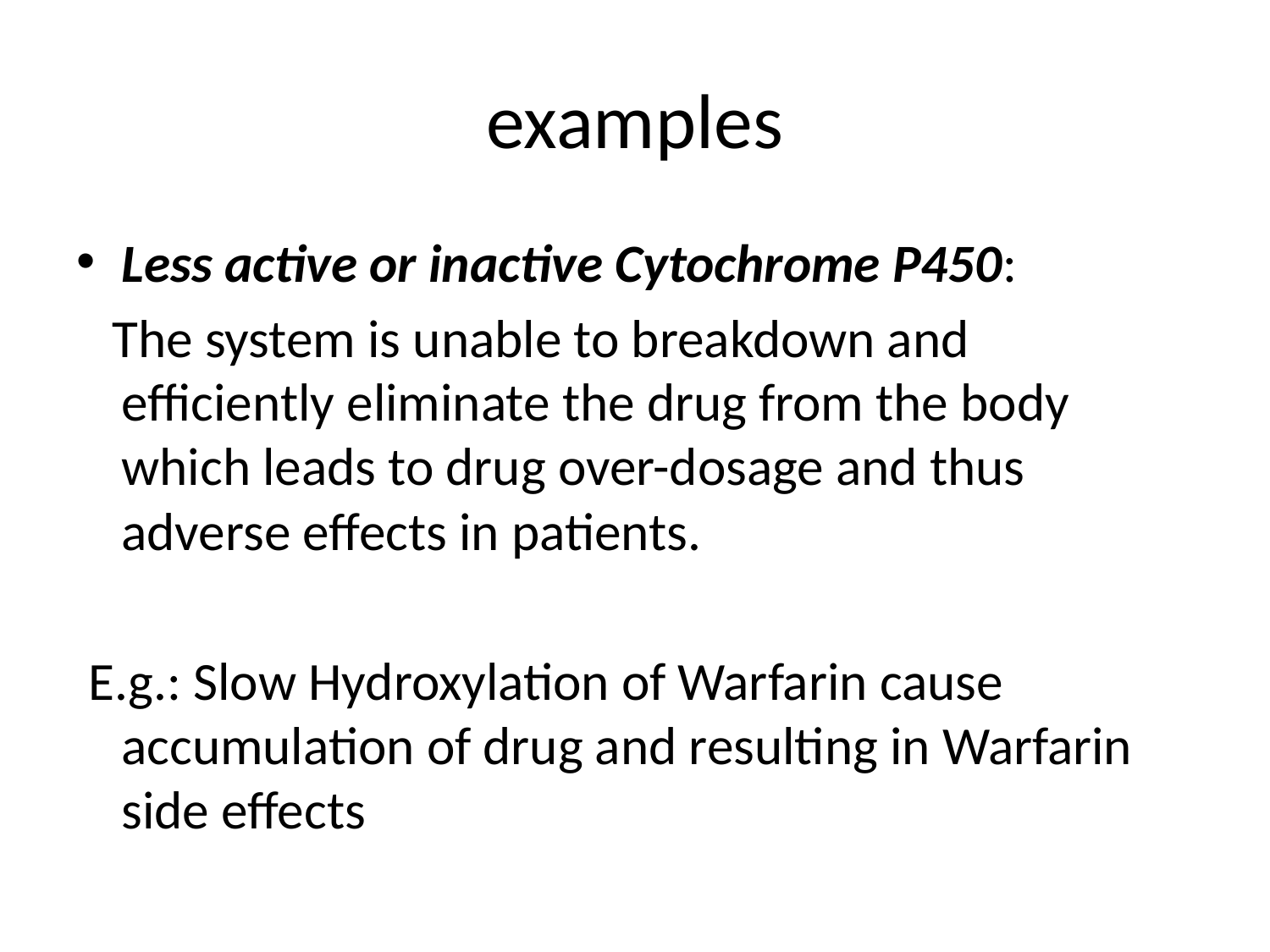

# examples
Less active or inactive Cytochrome P450:
   The system is unable to breakdown and efficiently eliminate the drug from the body which leads to drug over-dosage and thus adverse effects in patients.

 E.g.: Slow Hydroxylation of Warfarin cause accumulation of drug and resulting in Warfarin side effects